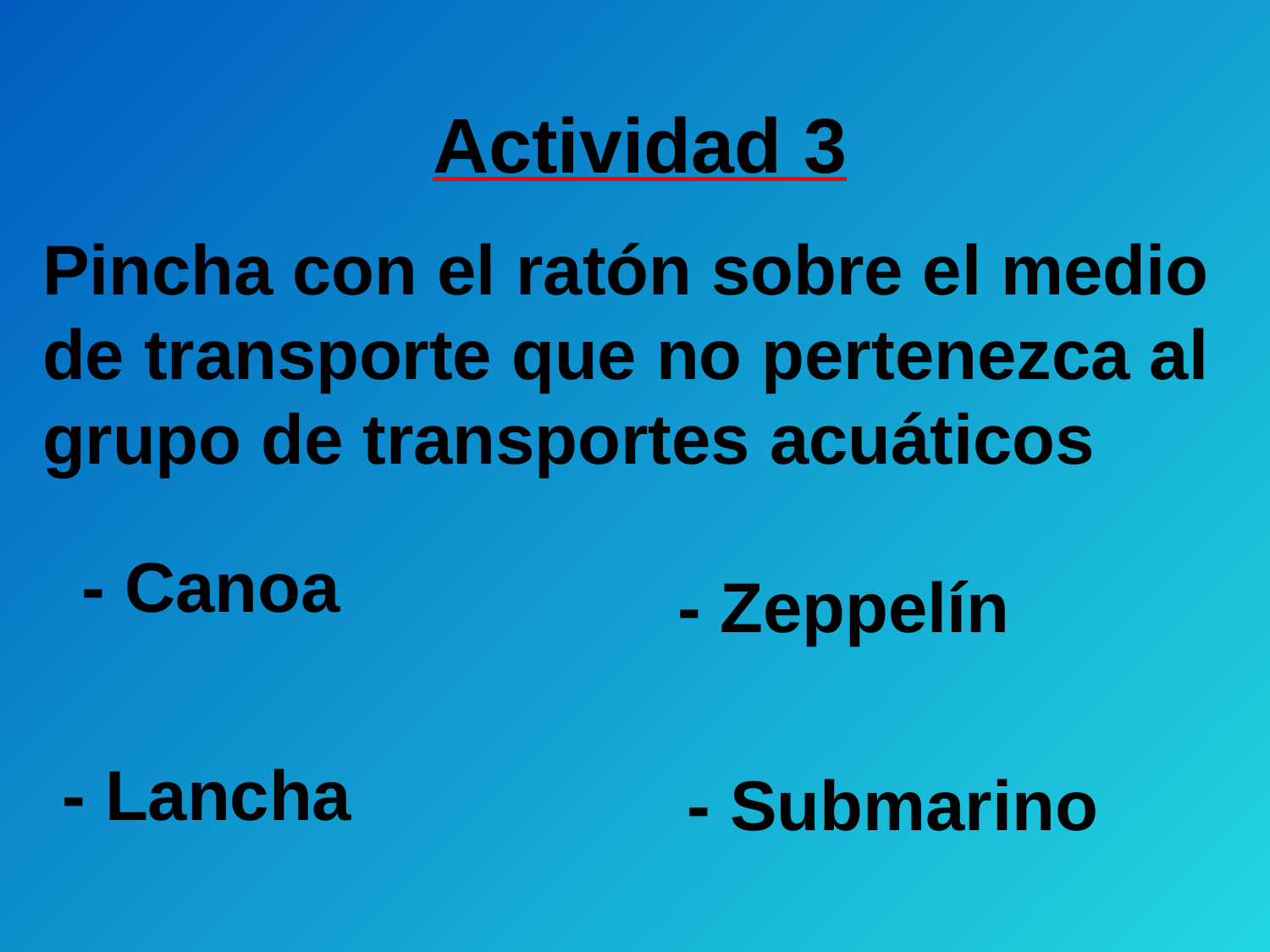

Actividad 3
Pincha con el ratón sobre el medio de transporte que no pertenezca al grupo de transportes acuáticos
- Canoa
- Zeppelín
- Lancha
- Submarino